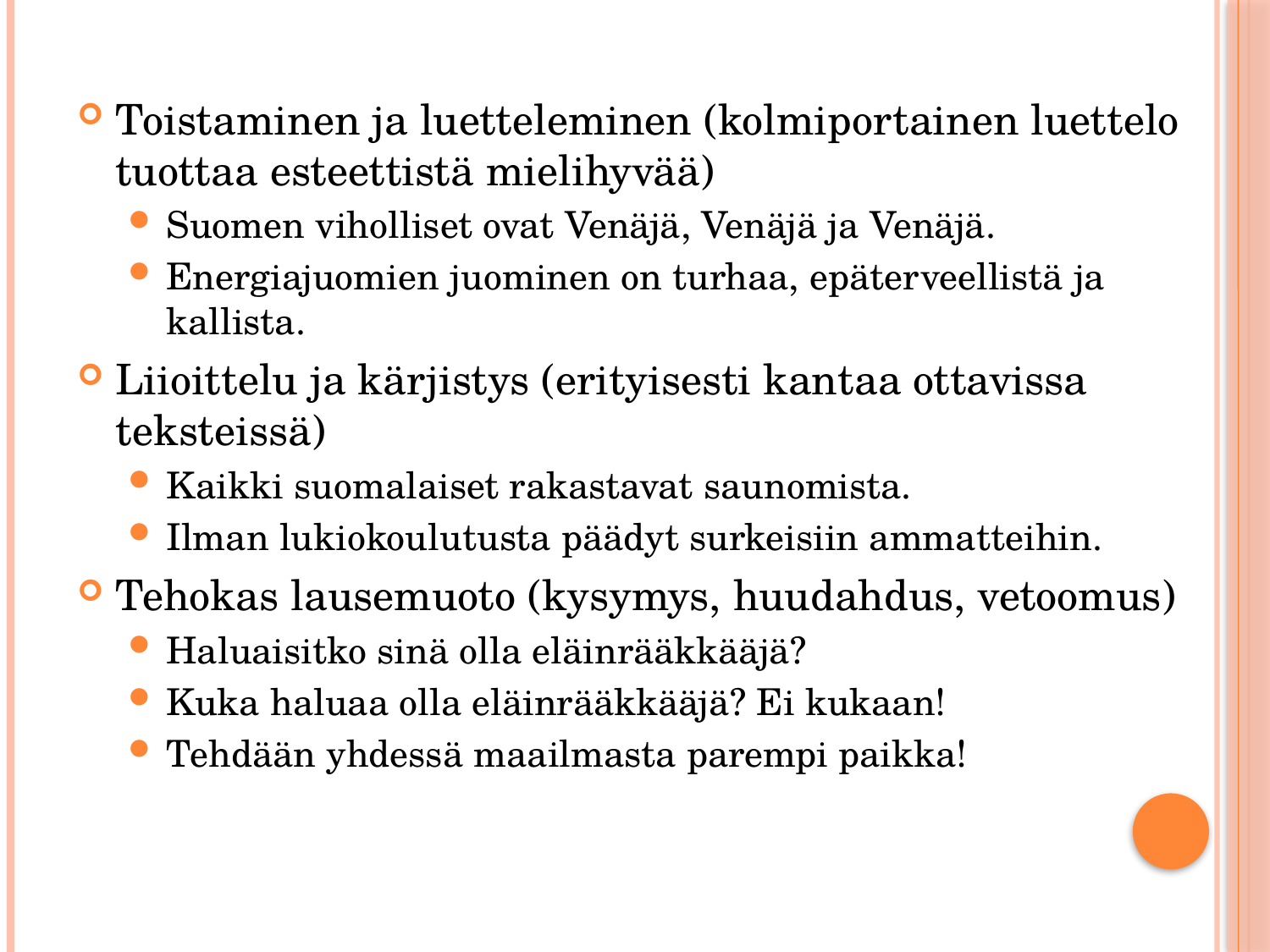

Toistaminen ja luetteleminen (kolmiportainen luettelo tuottaa esteettistä mielihyvää)
Suomen viholliset ovat Venäjä, Venäjä ja Venäjä.
Energiajuomien juominen on turhaa, epäterveellistä ja kallista.
Liioittelu ja kärjistys (erityisesti kantaa ottavissa teksteissä)
Kaikki suomalaiset rakastavat saunomista.
Ilman lukiokoulutusta päädyt surkeisiin ammatteihin.
Tehokas lausemuoto (kysymys, huudahdus, vetoomus)
Haluaisitko sinä olla eläinrääkkääjä?
Kuka haluaa olla eläinrääkkääjä? Ei kukaan!
Tehdään yhdessä maailmasta parempi paikka!